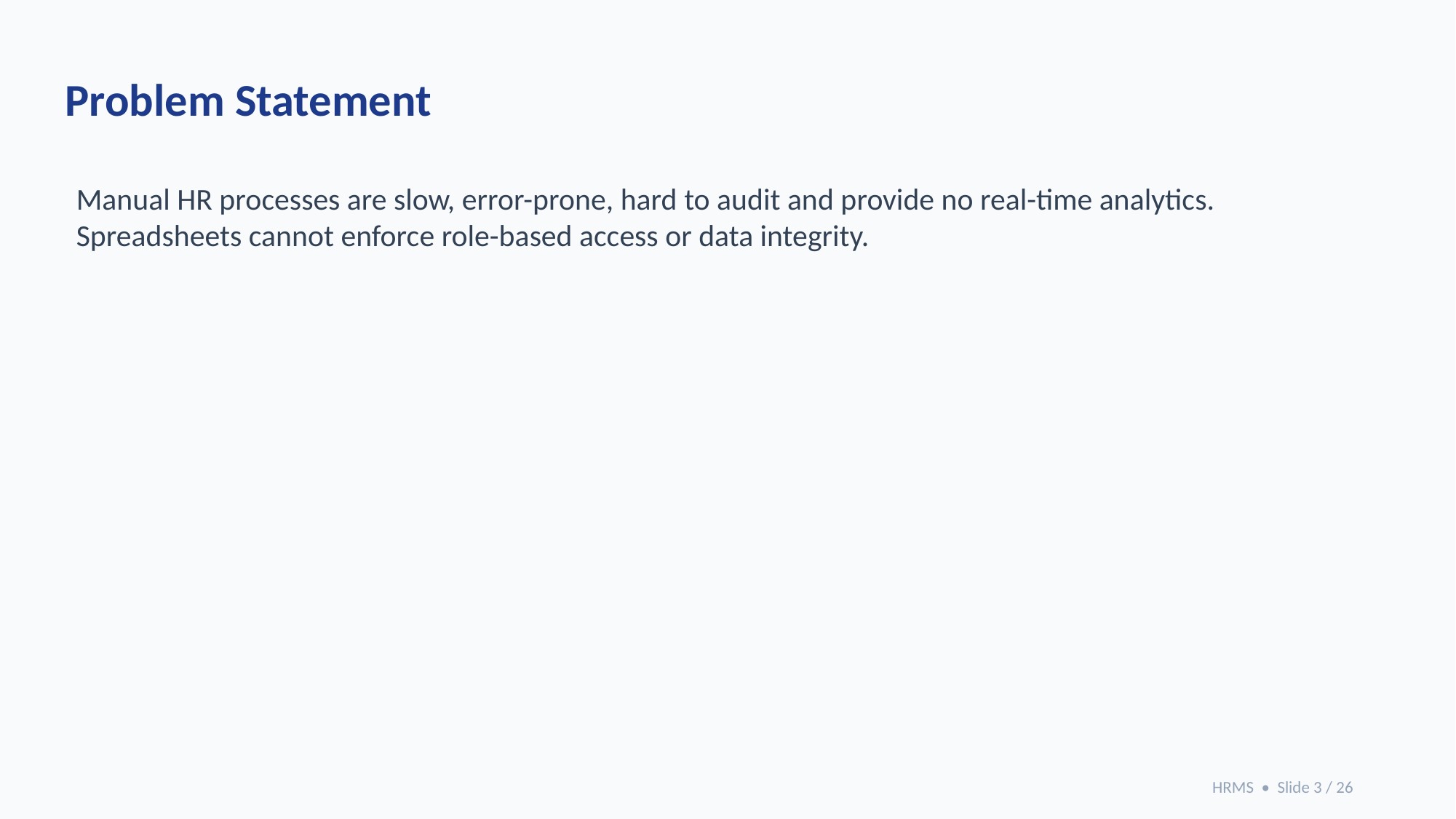

Problem Statement
Manual HR processes are slow, error-prone, hard to audit and provide no real-time analytics.
Spreadsheets cannot enforce role-based access or data integrity.
HRMS  •  Slide 3 / 26